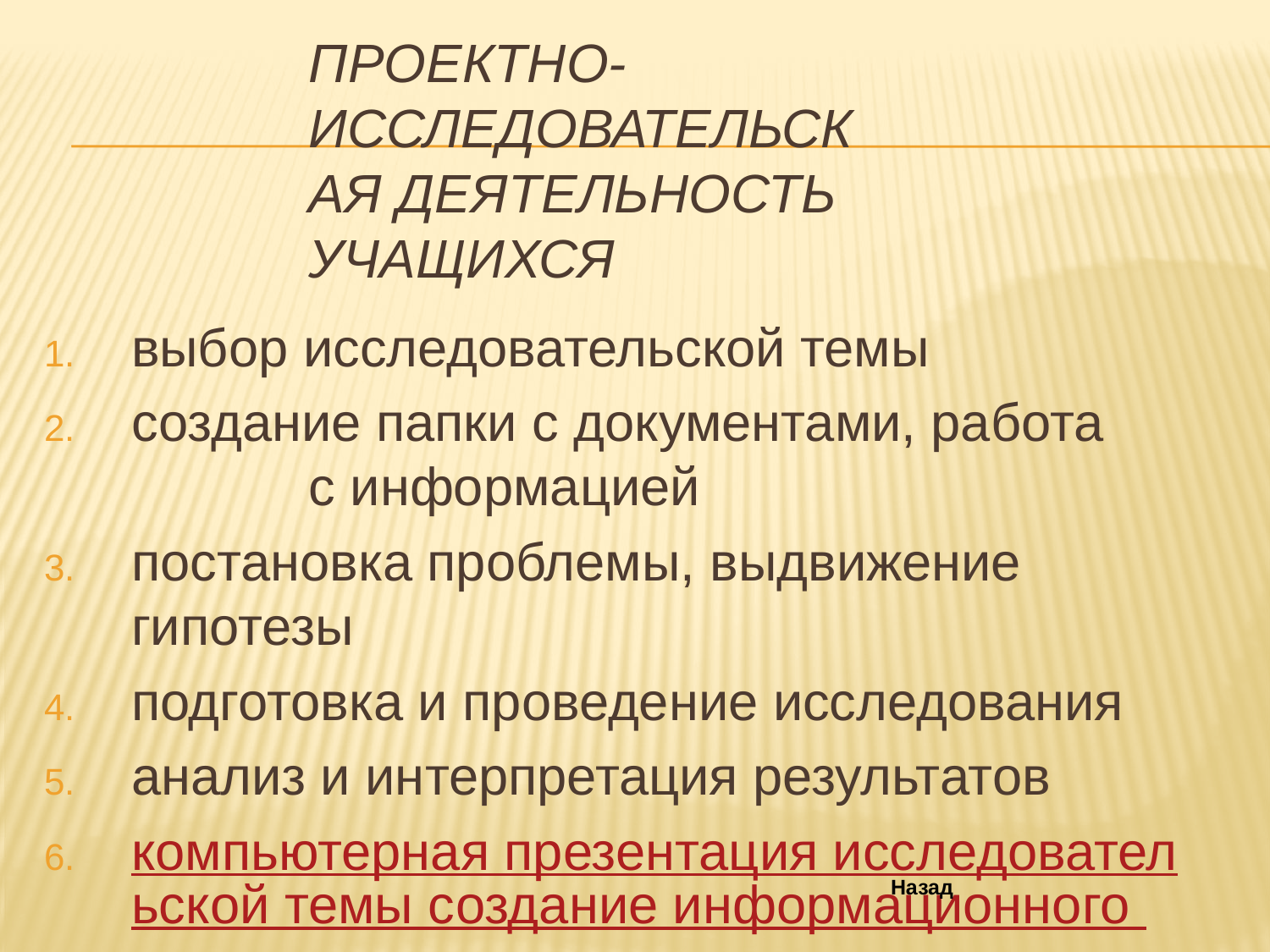

# Проектно- исследовательская деятельность учащихся
выбор исследовательской темы
создание папки с документами, работа                   с информацией
постановка проблемы, выдвижение гипотезы
подготовка и проведение исследования
анализ и интерпретация результатов
компьютерная презентация исследовательской темы создание информационного продукта
Назад